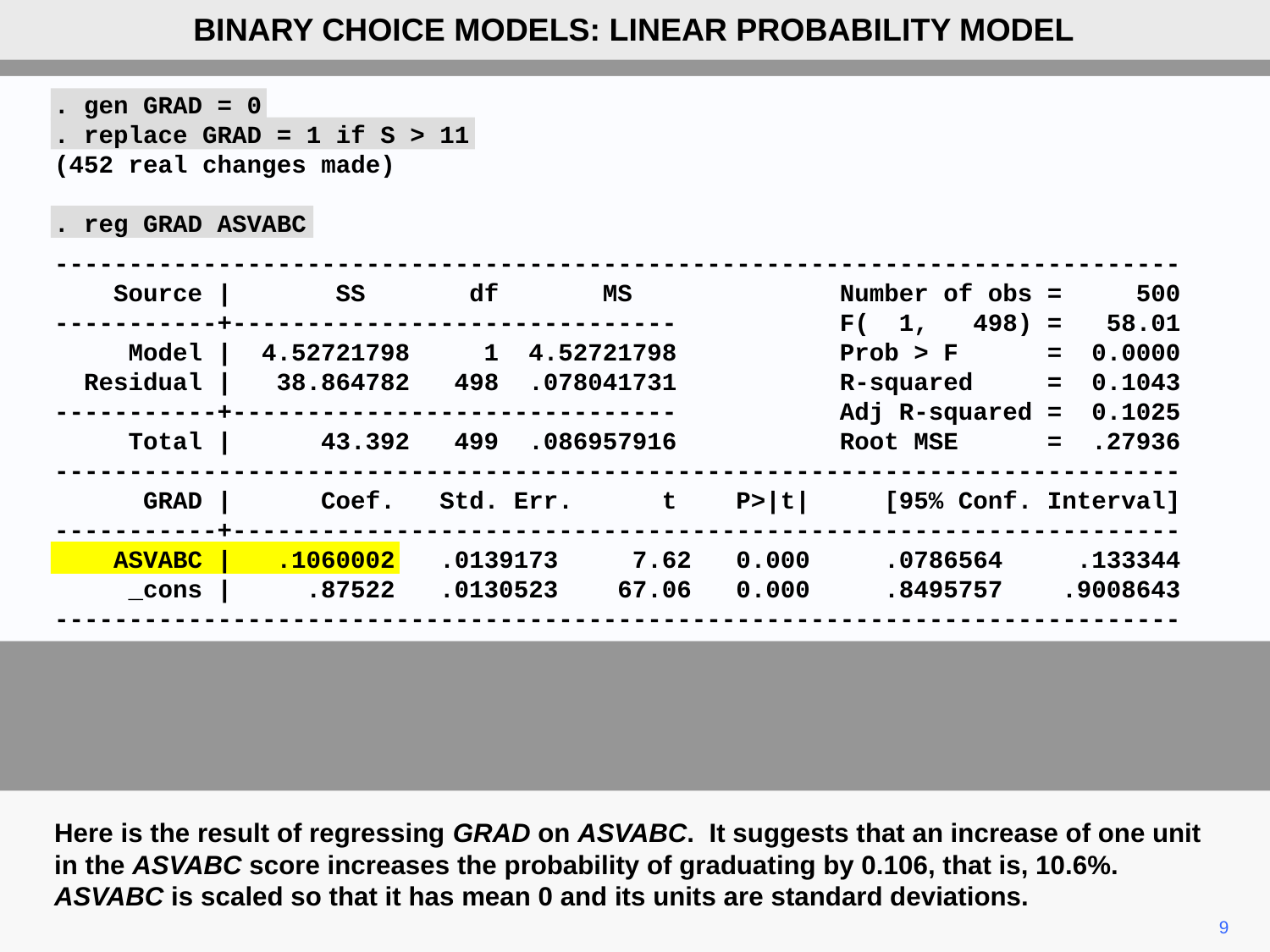

BINARY CHOICE MODELS: LINEAR PROBABILITY MODEL

. gen GRAD = 0
. replace GRAD = 1 if S > 11
(452 real changes made)

. reg GRAD ASVABC
----------------------------------------------------------------------------
    Source |       SS       df       MS              Number of obs =     500
-----------+------------------------------           F(  1,   498) =   58.01
     Model |  4.52721798     1  4.52721798           Prob > F      =  0.0000
  Residual |   38.864782   498  .078041731           R-squared     =  0.1043
-----------+------------------------------           Adj R-squared =  0.1025
     Total |      43.392   499  .086957916           Root MSE      =  .27936
----------------------------------------------------------------------------
      GRAD |      Coef.   Std. Err.      t    P>|t|     [95% Conf. Interval]
-----------+----------------------------------------------------------------
    ASVABC |   .1060002   .0139173     7.62   0.000     .0786564     .133344
     _cons |     .87522   .0130523    67.06   0.000     .8495757    .9008643
----------------------------------------------------------------------------

Here is the result of regressing GRAD on ASVABC.  It suggests that an increase of one unit in the ASVABC score increases the probability of graduating by 0.106, that is, 10.6%. ASVABC is scaled so that it has mean 0 and its units are standard deviations.
9